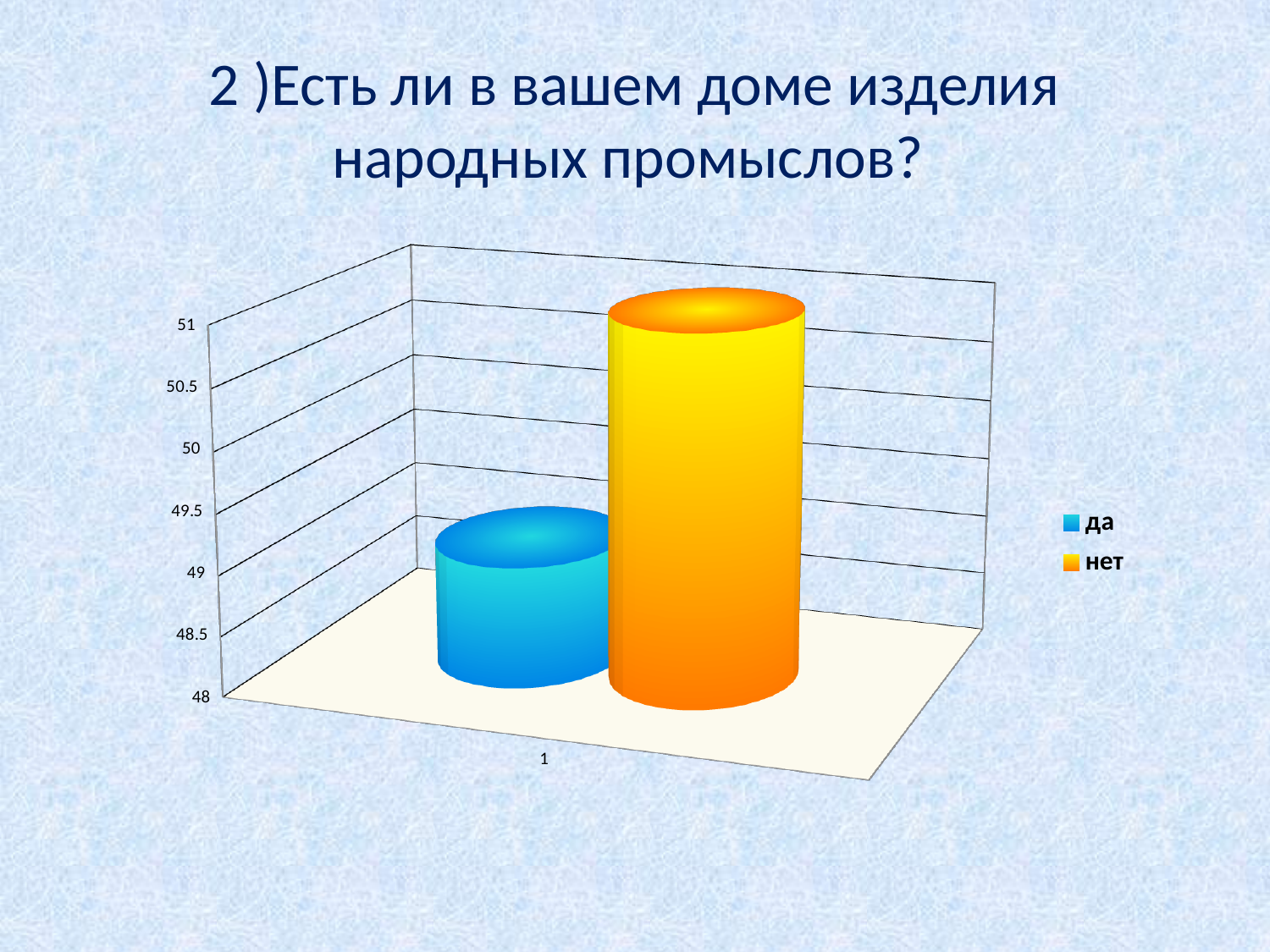

# 2 )Есть ли в вашем доме изделия народных промыслов?

[unsupported chart]